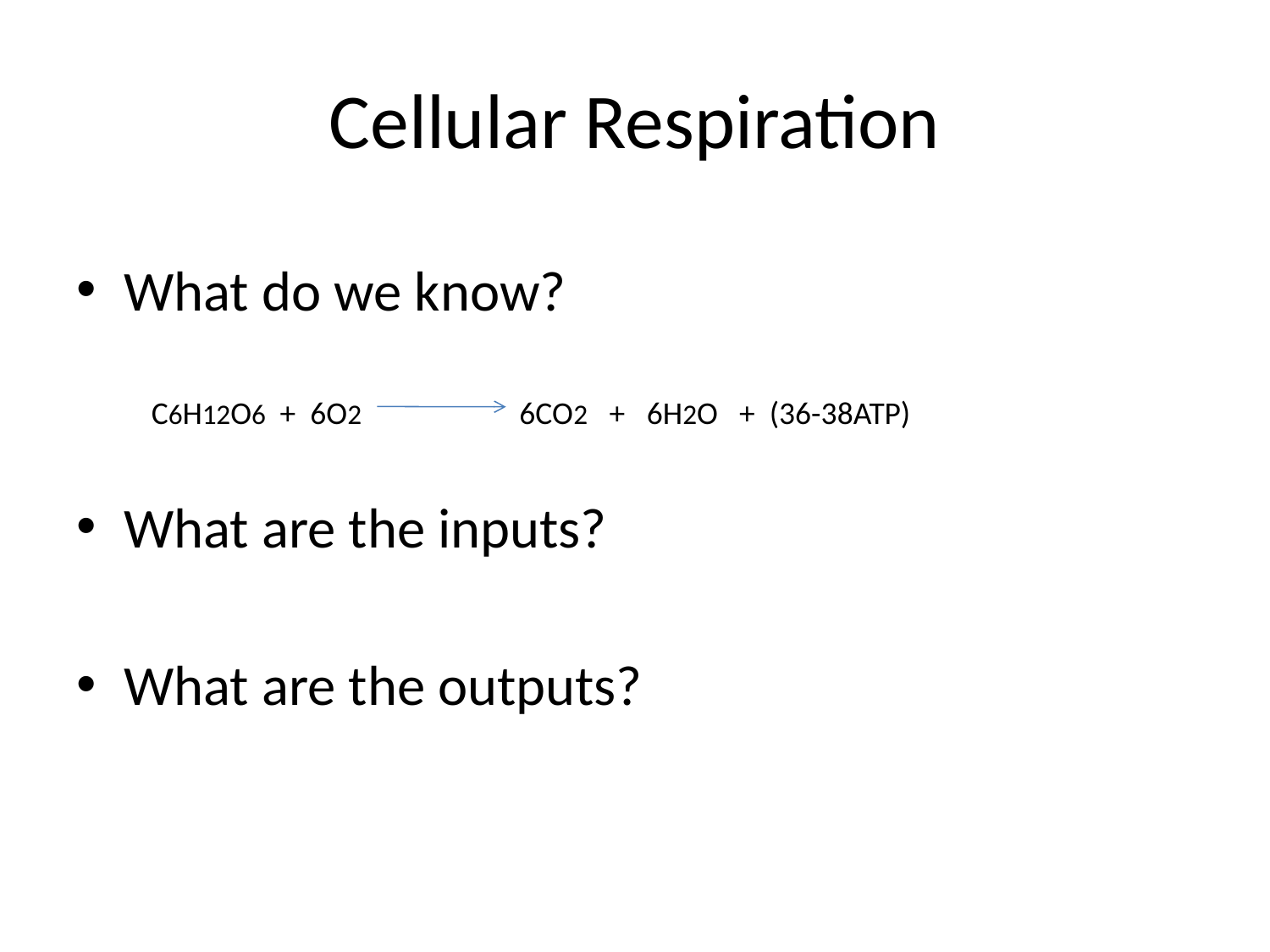

# Cellular Respiration
What do we know?

What are the inputs?

What are the outputs?

C6H12O6  +  6O2                      6CO2   +   6H2O   +  (36-38ATP)